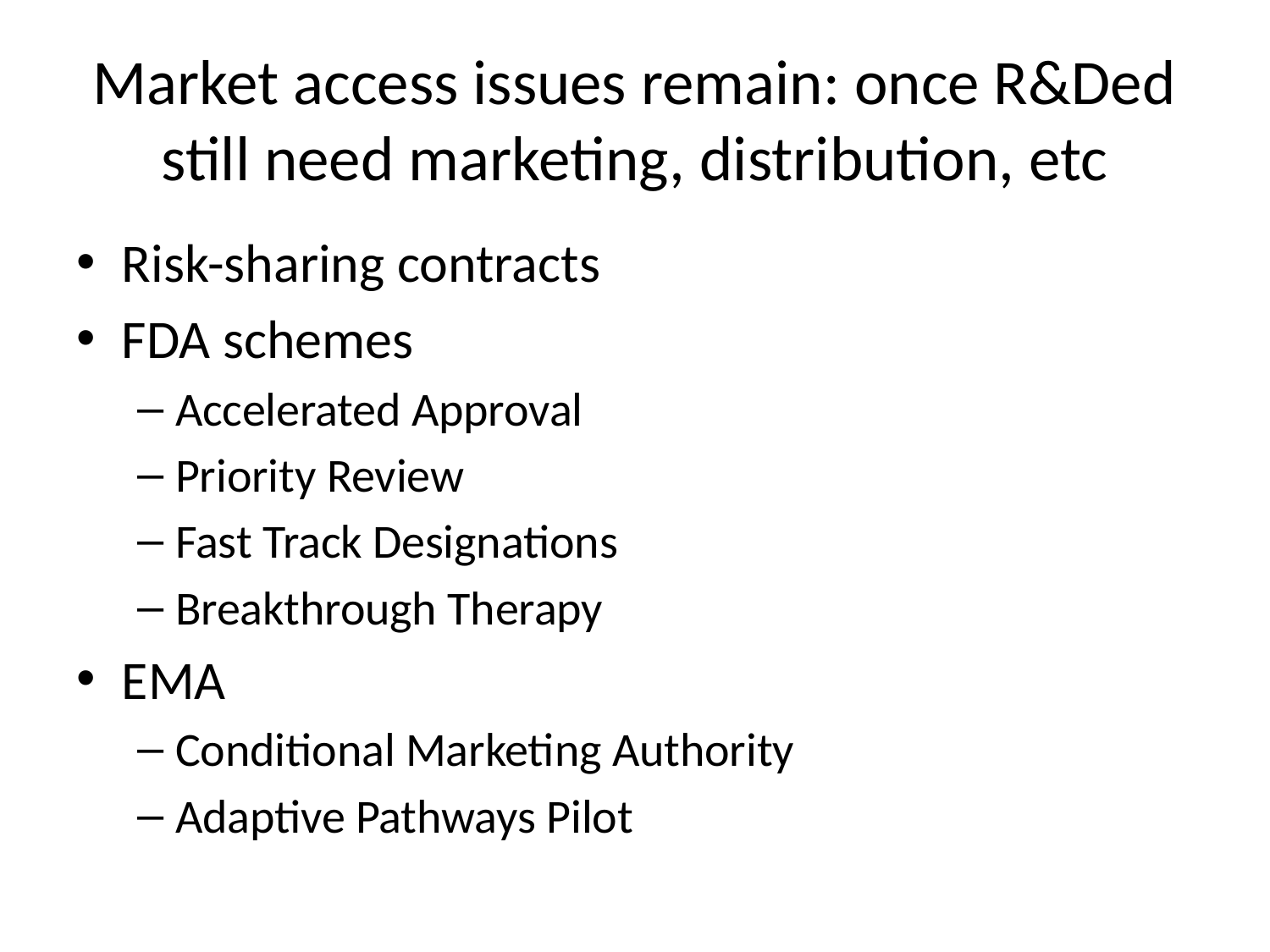

# Market access issues remain: once R&Ded still need marketing, distribution, etc
Risk-sharing contracts
FDA schemes
Accelerated Approval
Priority Review
Fast Track Designations
Breakthrough Therapy
EMA
Conditional Marketing Authority
Adaptive Pathways Pilot